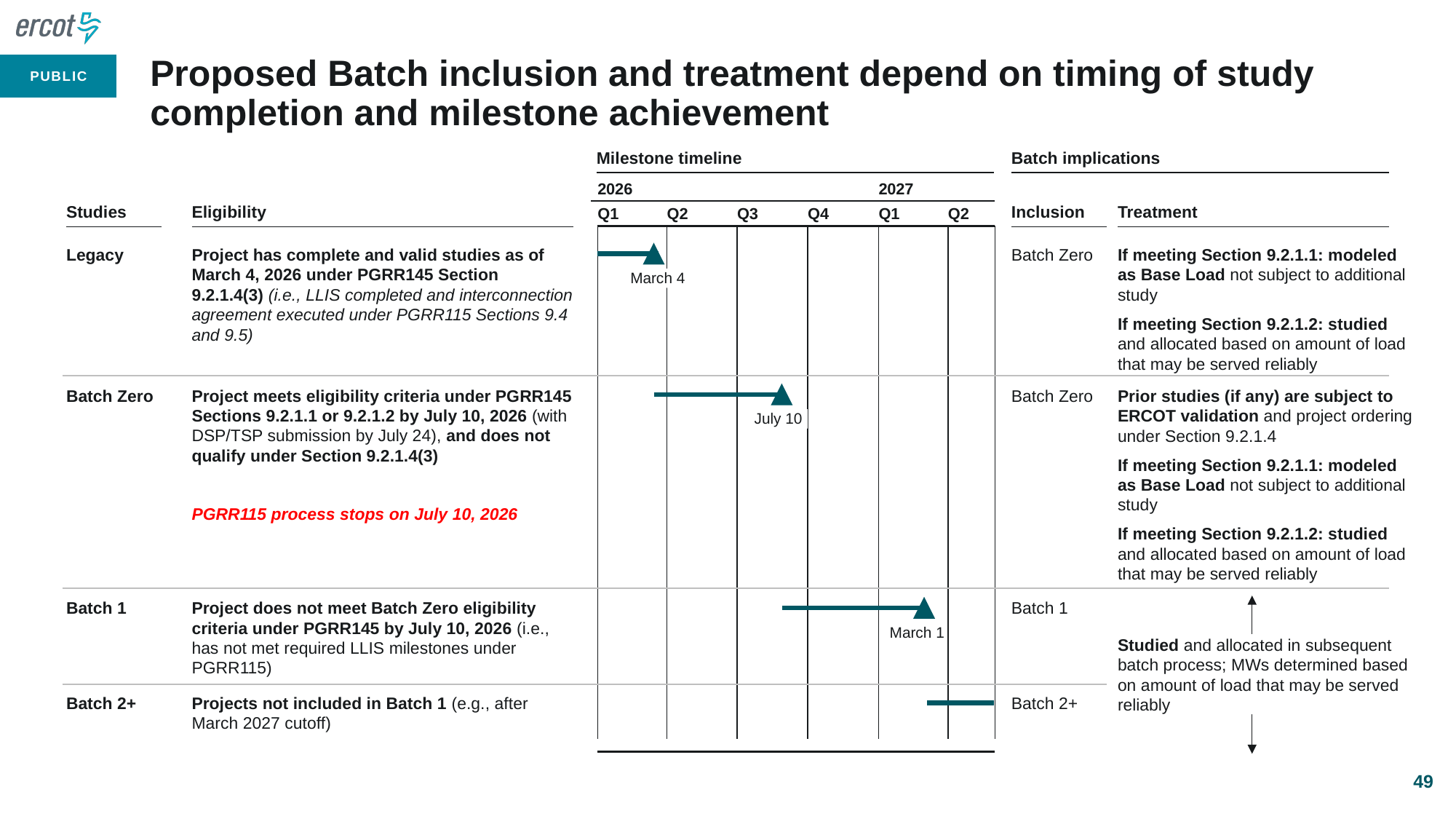

# Proposed Batch inclusion and treatment depend on timing of study completion and milestone achievement
Milestone timeline
Batch implications
2026
2027
Q1
Q2
Q3
Q4
Q1
Q2
Eligibility
Inclusion
Treatment
Studies

Legacy
Project has complete and valid studies as of March 4, 2026 under PGRR145 Section 9.2.1.4(3) (i.e., LLIS completed and interconnection agreement executed under PGRR115 Sections 9.4 and 9.5)
Batch Zero
If meeting Section 9.2.1.1: modeled as Base Load not subject to additional study
If meeting Section 9.2.1.2: studied and allocated based on amount of load that may be served reliably

March 4

Batch Zero
Project meets eligibility criteria under PGRR145 Sections 9.2.1.1 or 9.2.1.2 by July 10, 2026 (with DSP/TSP submission by July 24), and does not qualify under Section 9.2.1.4(3)

PGRR115 process stops on July 10, 2026
Batch Zero
Prior studies (if any) are subject to ERCOT validation and project ordering under Section 9.2.1.4
If meeting Section 9.2.1.1: modeled as Base Load not subject to additional study
If meeting Section 9.2.1.2: studied and allocated based on amount of load that may be served reliably
July 10

Batch 1
Project does not meet Batch Zero eligibility criteria under PGRR145 by July 10, 2026 (i.e., has not met required LLIS milestones under PGRR115)
Batch 1
March 1
Studied and allocated in subsequent batch process; MWs determined based on amount of load that may be served reliably
Batch 2+
Projects not included in Batch 1 (e.g., after March 2027 cutoff)
Batch 2+
49